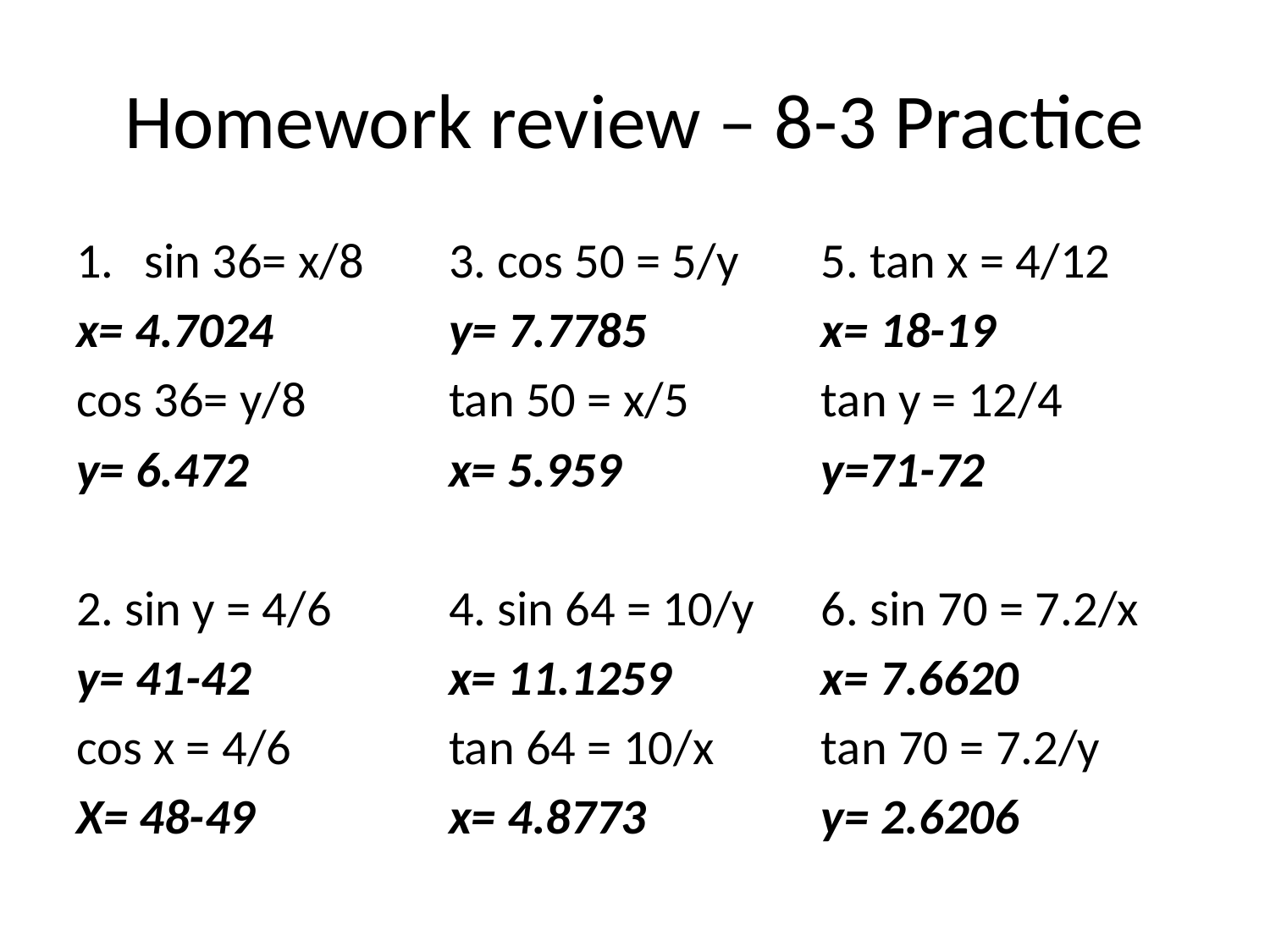

# Homework review – 8-3 Practice
sin 36= x/8
x= 4.7024
cos 36= y/8
y= 6.472

2. sin y = 4/6
y= 41-42
cos x = 4/6
X= 48-49
3. cos 50 = 5/y
y= 7.7785
tan 50 = x/5
x= 5.959

4. sin 64 = 10/y
x= 11.1259
tan 64 = 10/x
x= 4.8773
5. tan x = 4/12
x= 18-19
tan y = 12/4
y=71-72

6. sin 70 = 7.2/x
x= 7.6620
tan 70 = 7.2/y
y= 2.6206